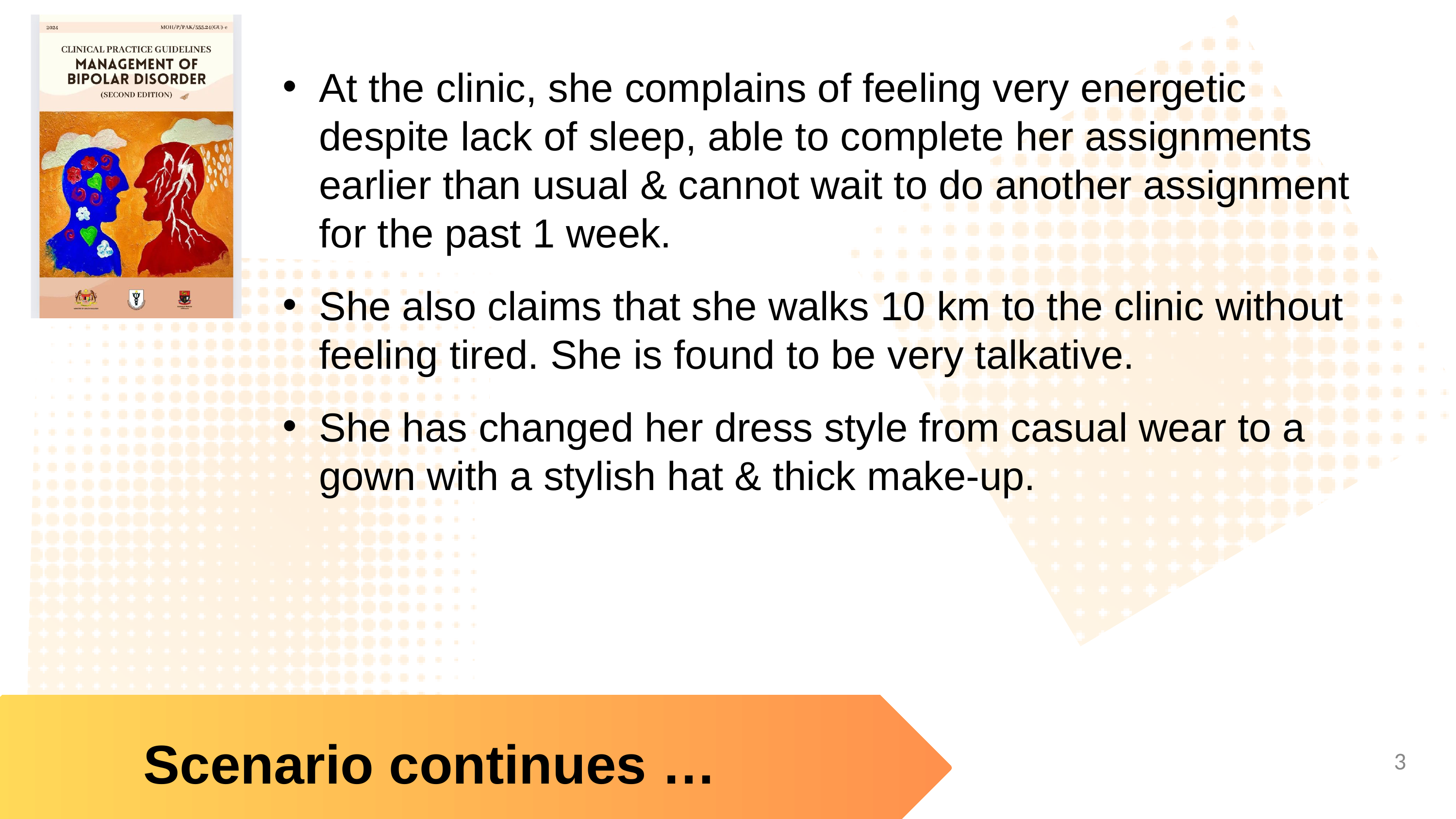

At the clinic, she complains of feeling very energetic despite lack of sleep, able to complete her assignments earlier than usual & cannot wait to do another assignment for the past 1 week.

She also claims that she walks 10 km to the clinic without feeling tired. She is found to be very talkative.

She has changed her dress style from casual wear to a gown with a stylish hat & thick make-up.

Scenario continues …
3